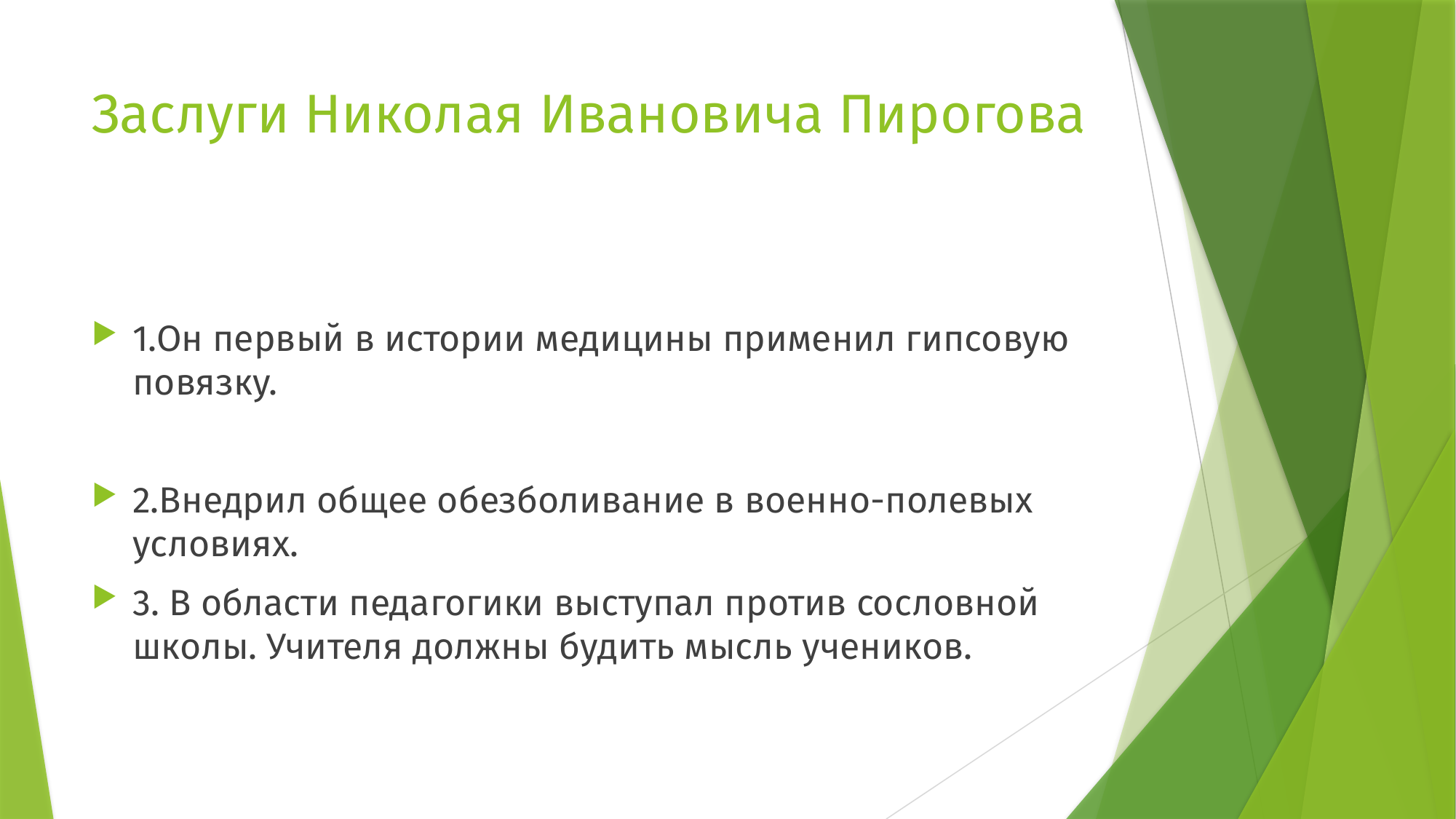

# Заслуги Николая Ивановича Пирогова

1.Он первый в истории медицины применил гипсовую повязку.

2.Внедрил общее обезболивание в военно-полевых условиях.
3. В области педагогики выступал против сословной школы. Учителя должны будить мысль учеников.